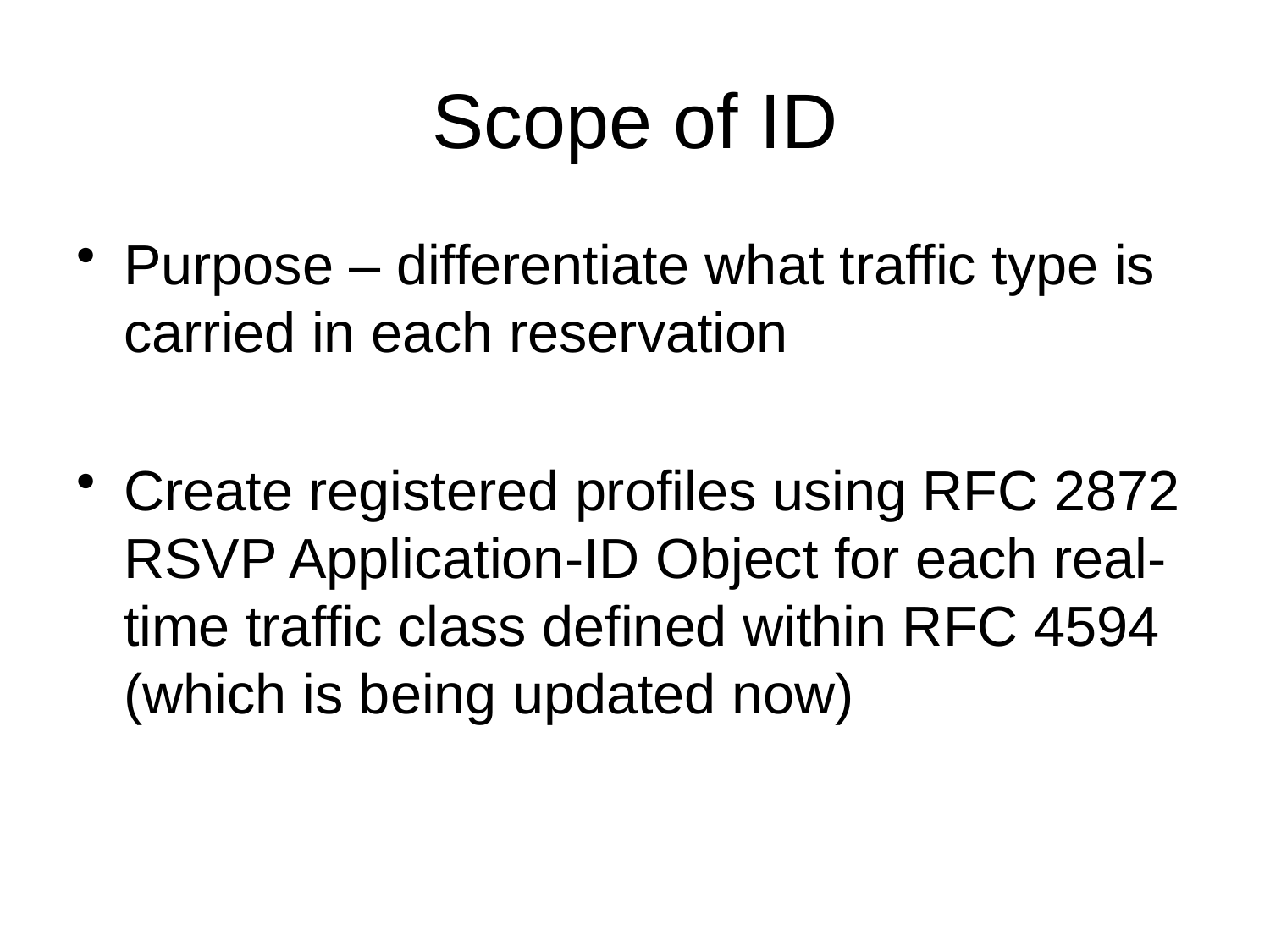

# Scope of ID
Purpose – differentiate what traffic type is carried in each reservation

Create registered profiles using RFC 2872 RSVP Application-ID Object for each real-time traffic class defined within RFC 4594 (which is being updated now)